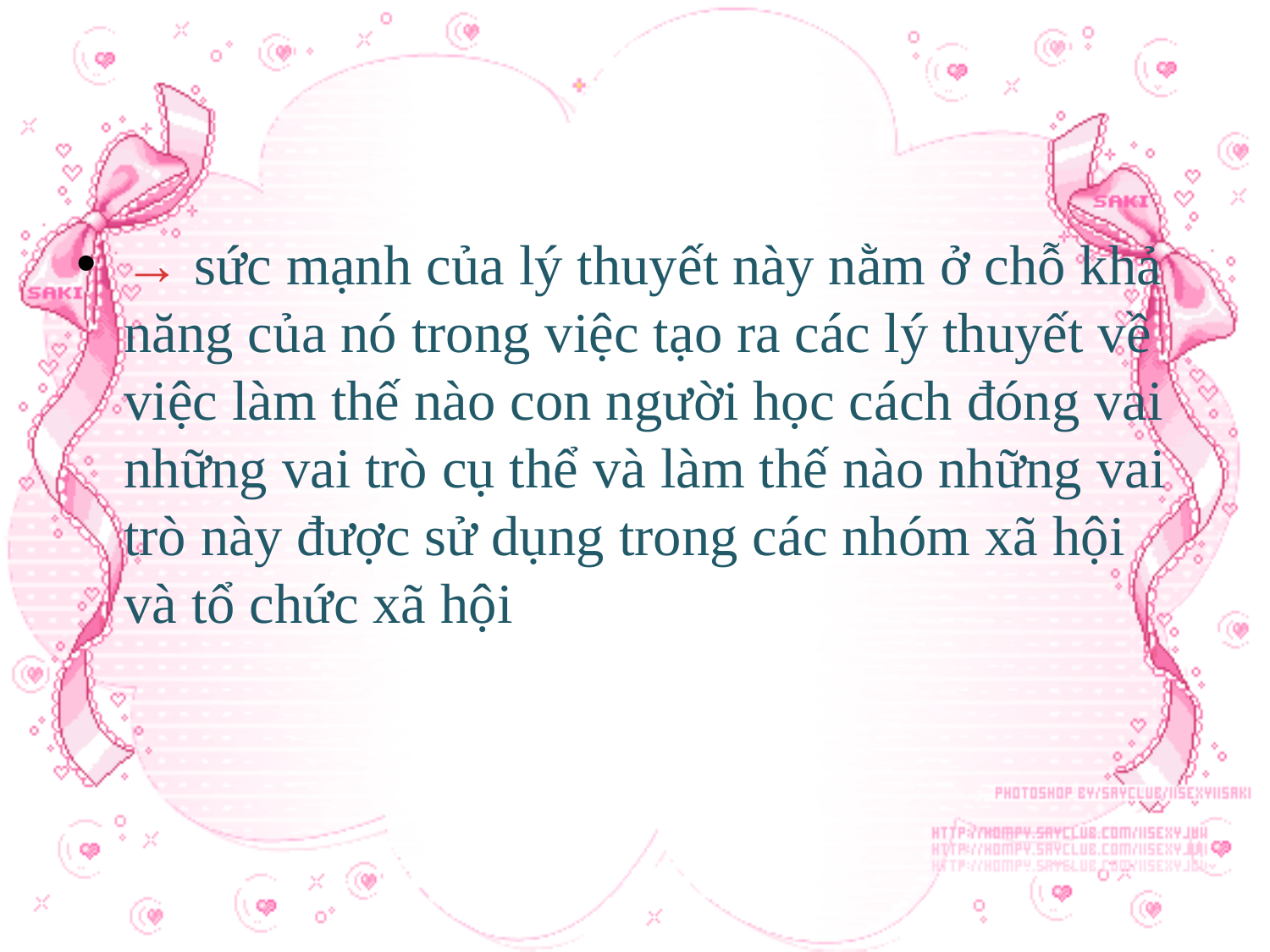

→ sức mạnh của lý thuyết này nằm ở chỗ khả năng của nó trong việc tạo ra các lý thuyết về việc làm thế nào con người học cách đóng vai những vai trò cụ thể và làm thế nào những vai trò này được sử dụng trong các nhóm xã hội và tổ chức xã hội